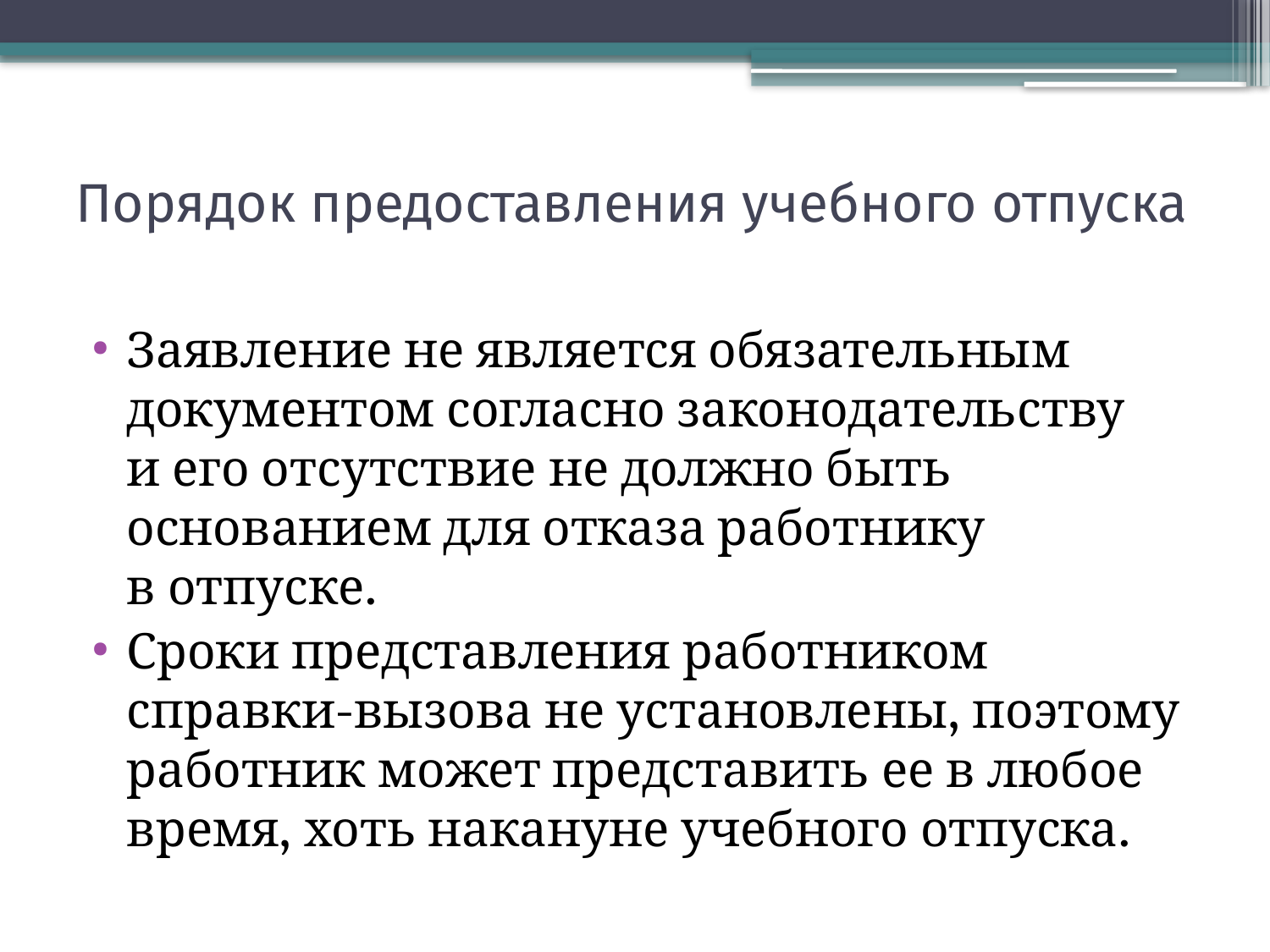

# Порядок предоставления учебного отпуска
Заявление не является обязательным документом согласно законодательству и его отсутствие не должно быть основанием для отказа работнику в отпуске.
Сроки представления работником справки-вызова не установлены, поэтому работник может представить ее в любое время, хоть накануне учебного отпуска.